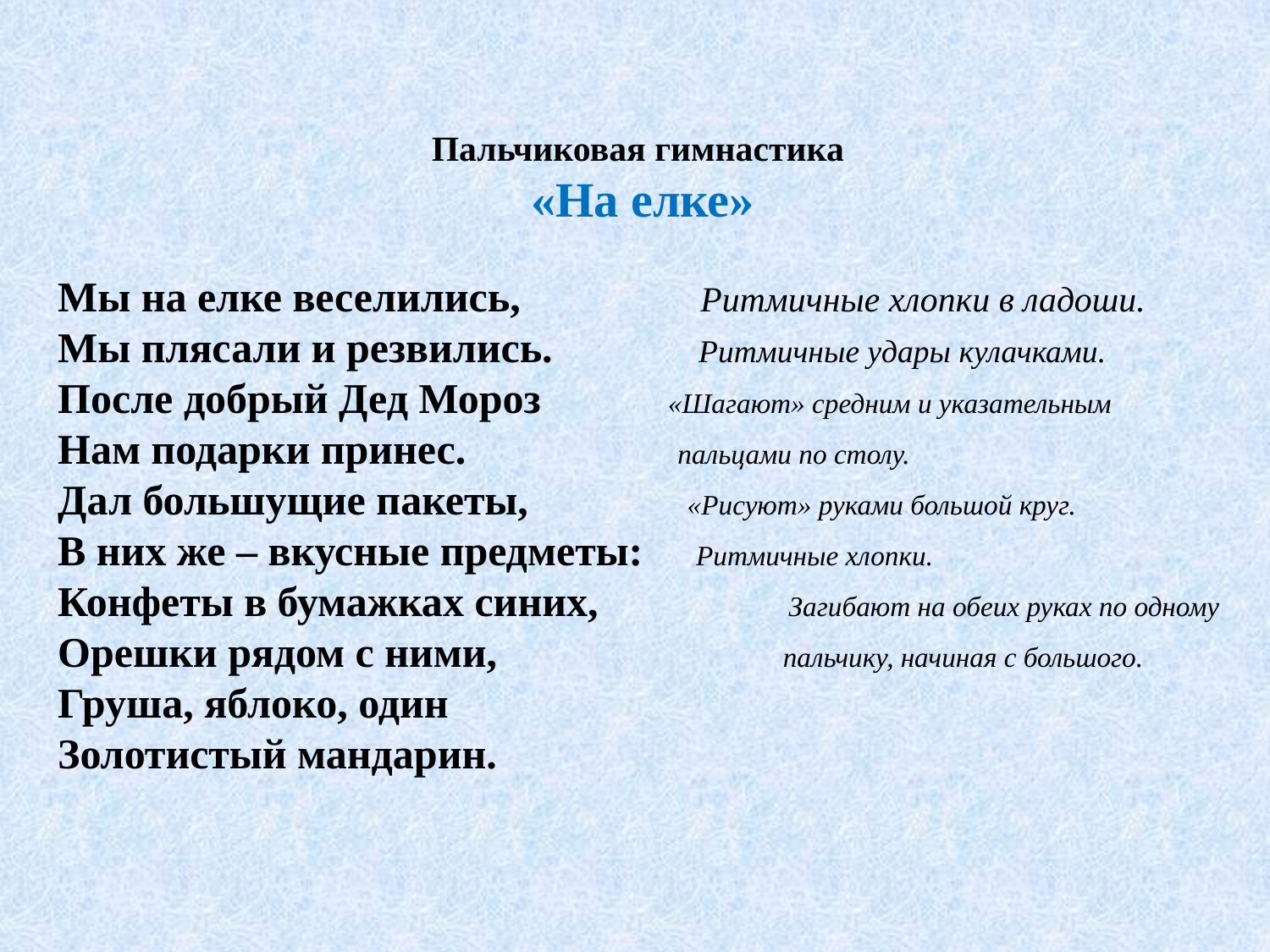

Пальчиковая гимнастика
«На елке»

Мы на елке веселились,                 Ритмичные хлопки в ладоши.
Мы плясали и резвились.              Ритмичные удары кулачками.
После добрый Дед Мороз            «Шагают» средним и указательным
Нам подарки принес.                    пальцами по столу.
Дал большущие пакеты,               «Рисуют» руками большой круг.
В них же – вкусные предметы:     Ритмичные хлопки.
Конфеты в бумажках синих,                  Загибают на обеих руках по одному
Орешки рядом с ними,                           пальчику, начиная с большого.
Груша, яблоко, один
Золотистый мандарин.